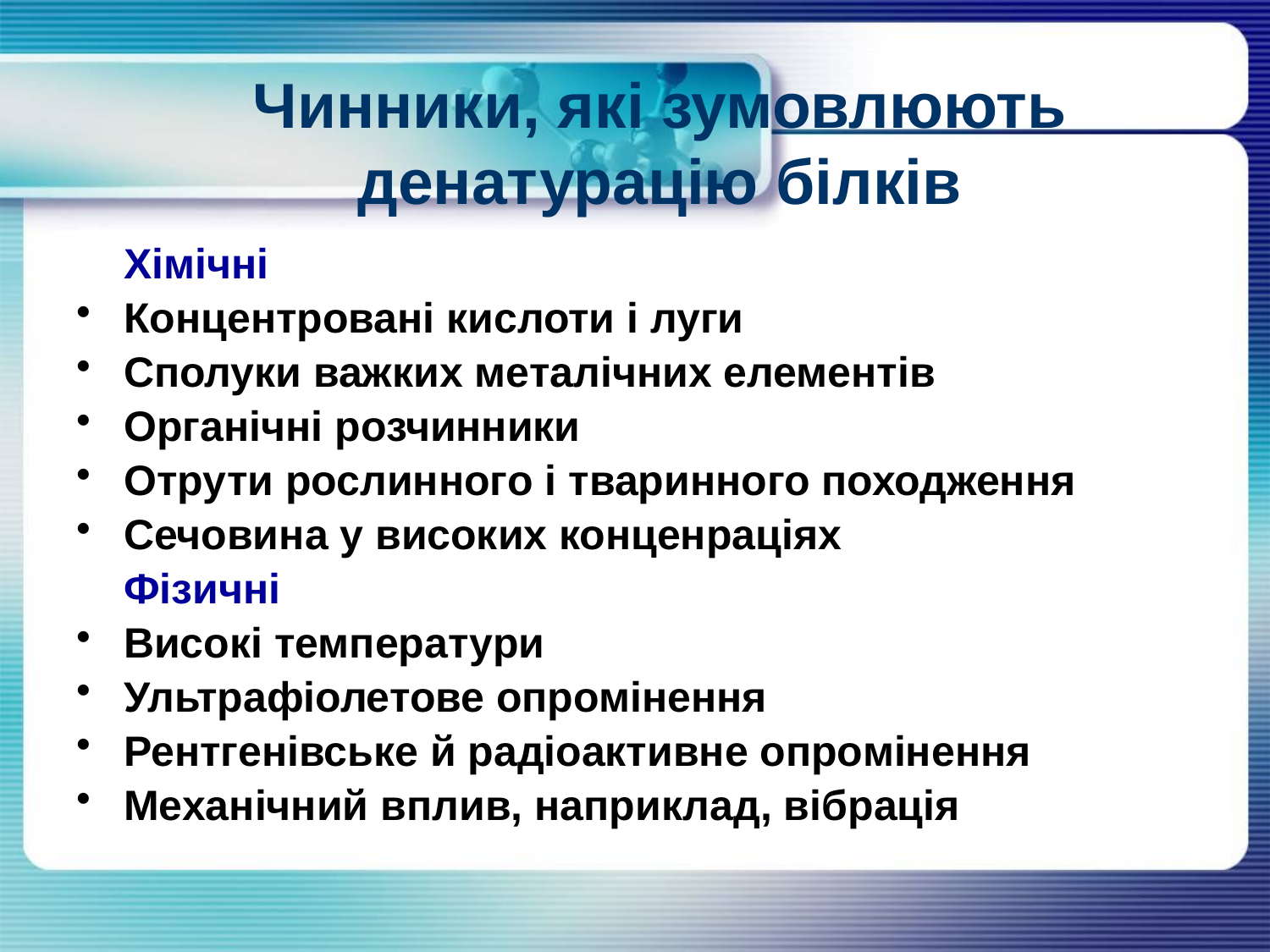

# Чинники, які зумовлюють денатурацію білків
    Хімічні
Концентровані кислоти і луги
Сполуки важких металічних елементів
Органічні розчинники
Отрути рослинного і тваринного походження
Сечовина у високих конценраціях
    Фізичні
Високі температури
Ультрафіолетове опромінення
Рентгенівське й радіоактивне опромінення
Механічний вплив, наприклад, вібрація